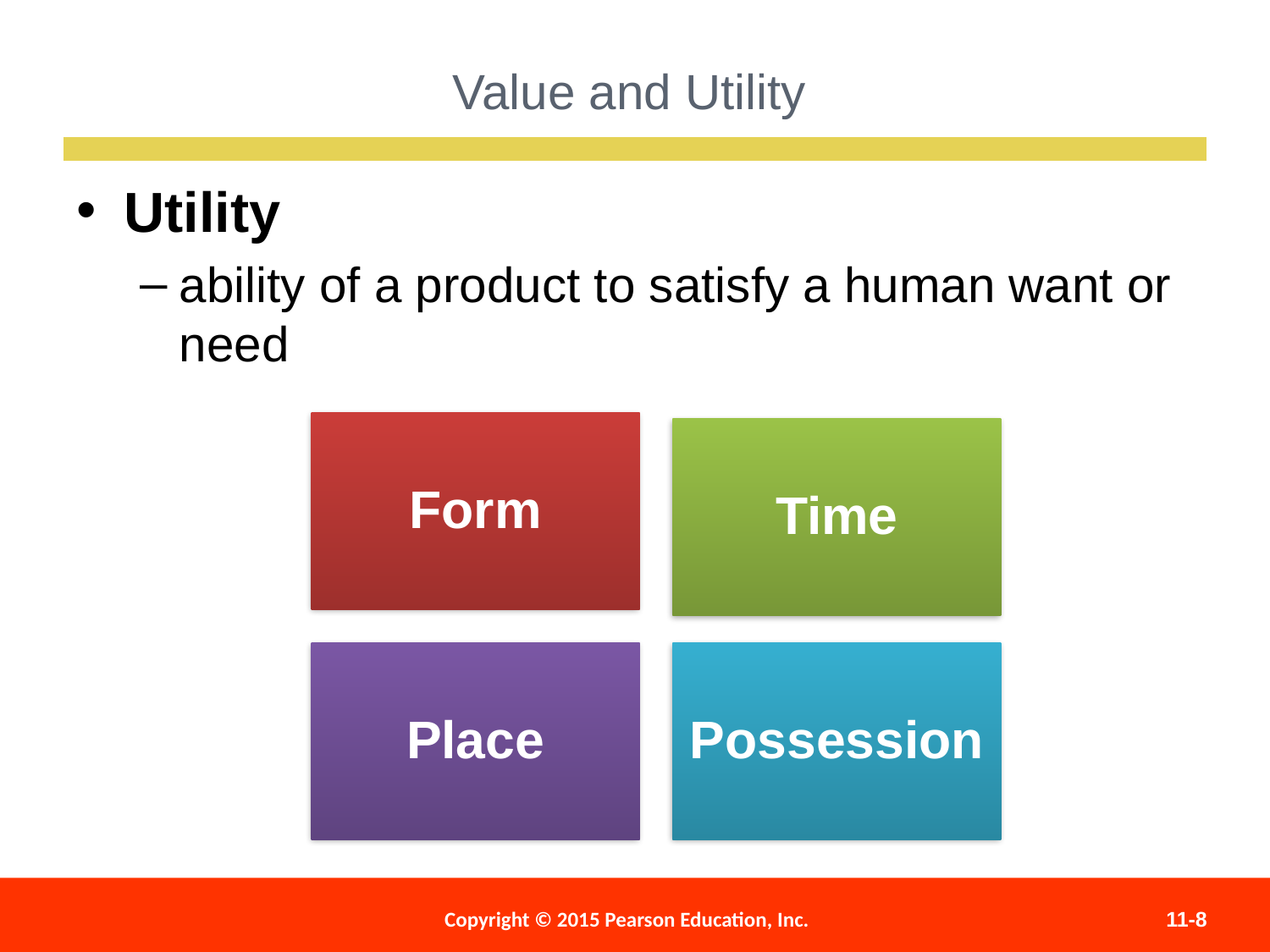

Value and Utility
Utility
ability of a product to satisfy a human want or need
Form
Time
Place
Possession